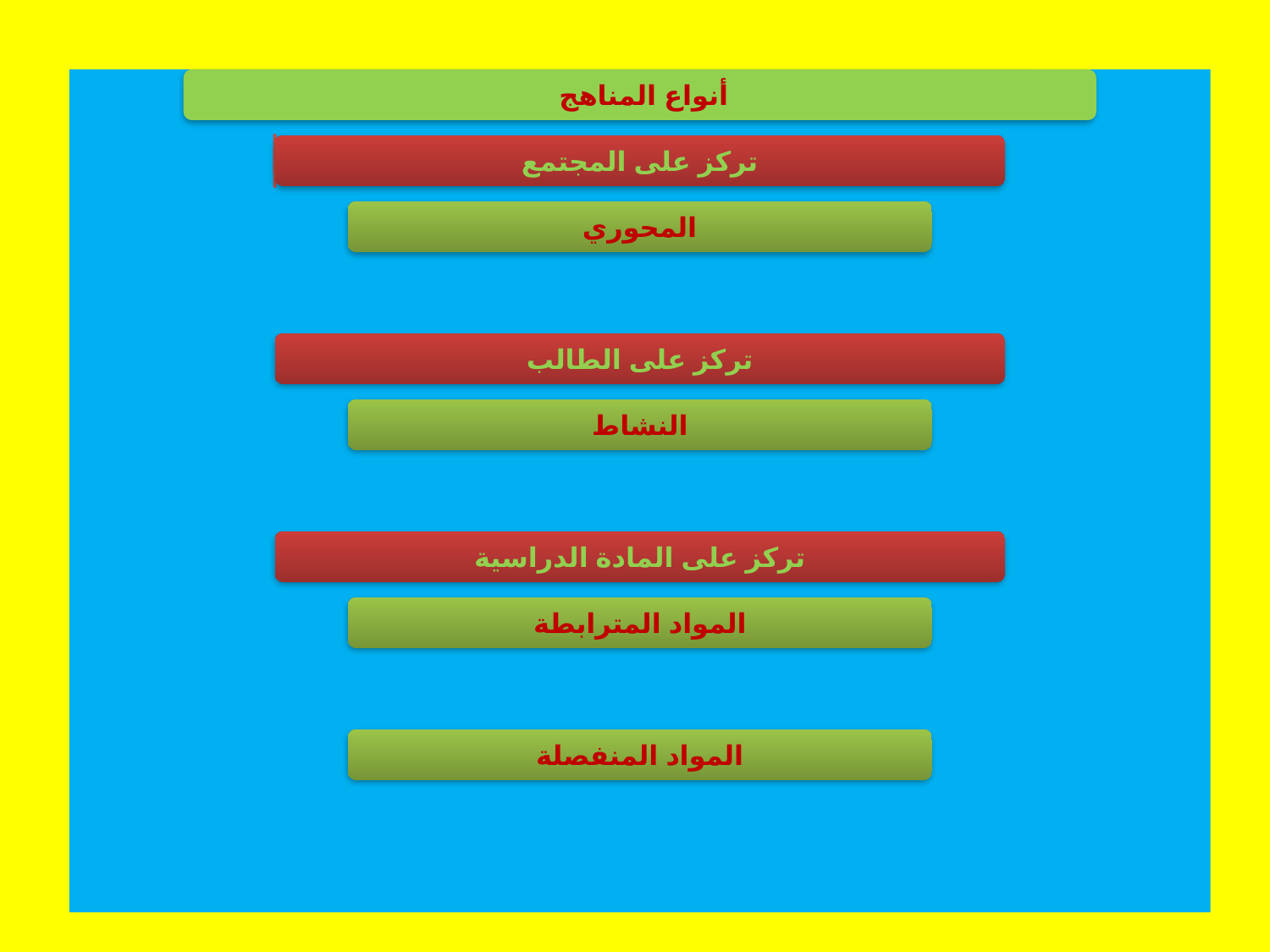

أنواع المناهج
تركز على المجتمع
المحوري
تركز على الطالب
النشاط
تركز على المادة الدراسية
المواد المترابطة
المواد المنفصلة